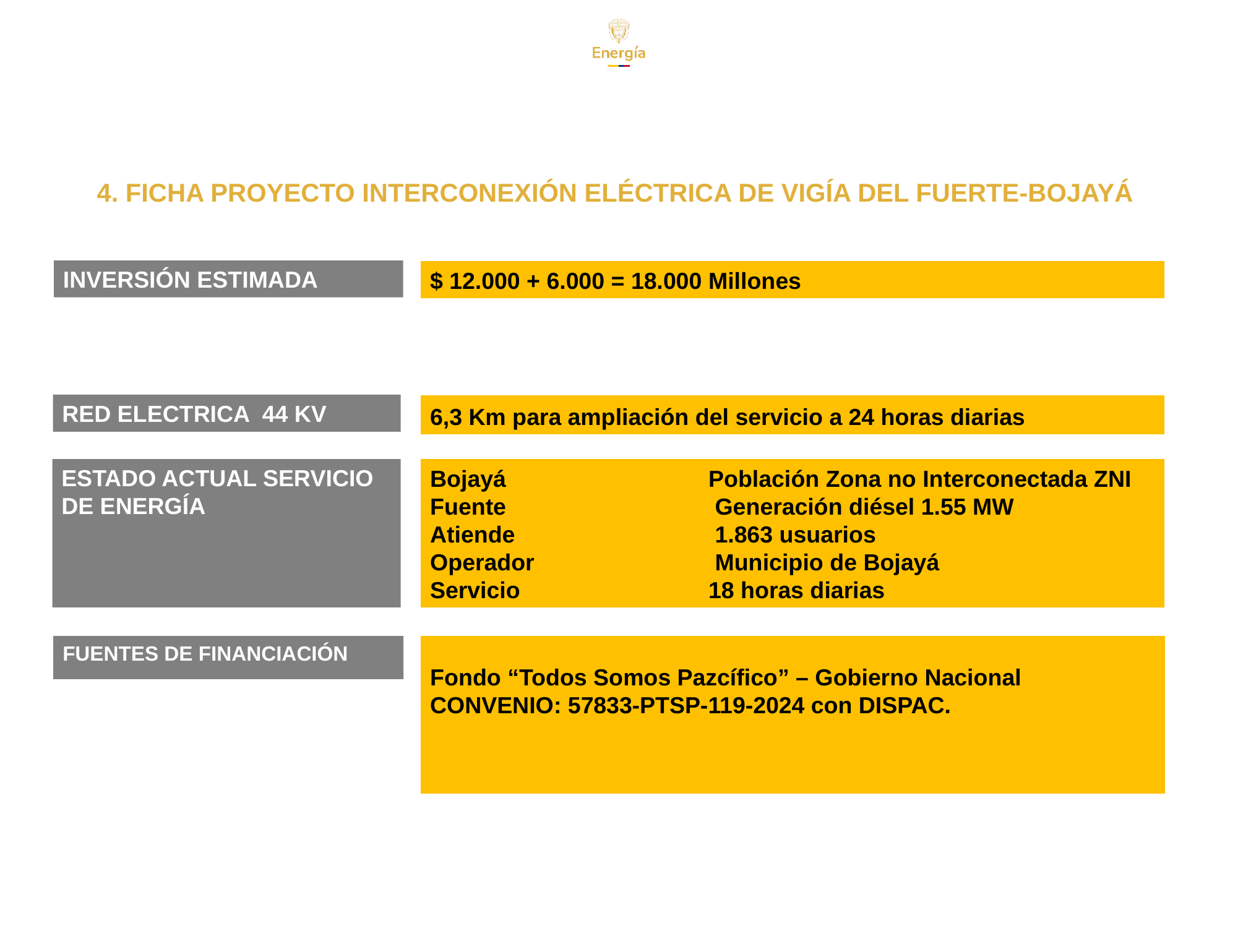

4. FICHA PROYECTO INTERCONEXIÓN ELÉCTRICA DE VIGÍA DEL FUERTE-BOJAYÁ
INVERSIÓN ESTIMADA
$ 12.000 + 6.000 = 18.000 Millones
RED ELECTRICA  44 KV
6,3 Km para ampliación del servicio a 24 horas diarias
ESTADO ACTUAL SERVICIO DE ENERGÍA

Bojayá 			Población Zona no Interconectada ZNI
Fuente			 Generación diésel 1.55 MW
Atiende			 1.863 usuarios
Operador		 Municipio de Bojayá
Servicio			18 horas diarias

Fondo “Todos Somos Pazcífico” – Gobierno Nacional
CONVENIO: 57833-PTSP-119-2024 con DISPAC.

FUENTES DE FINANCIACIÓN